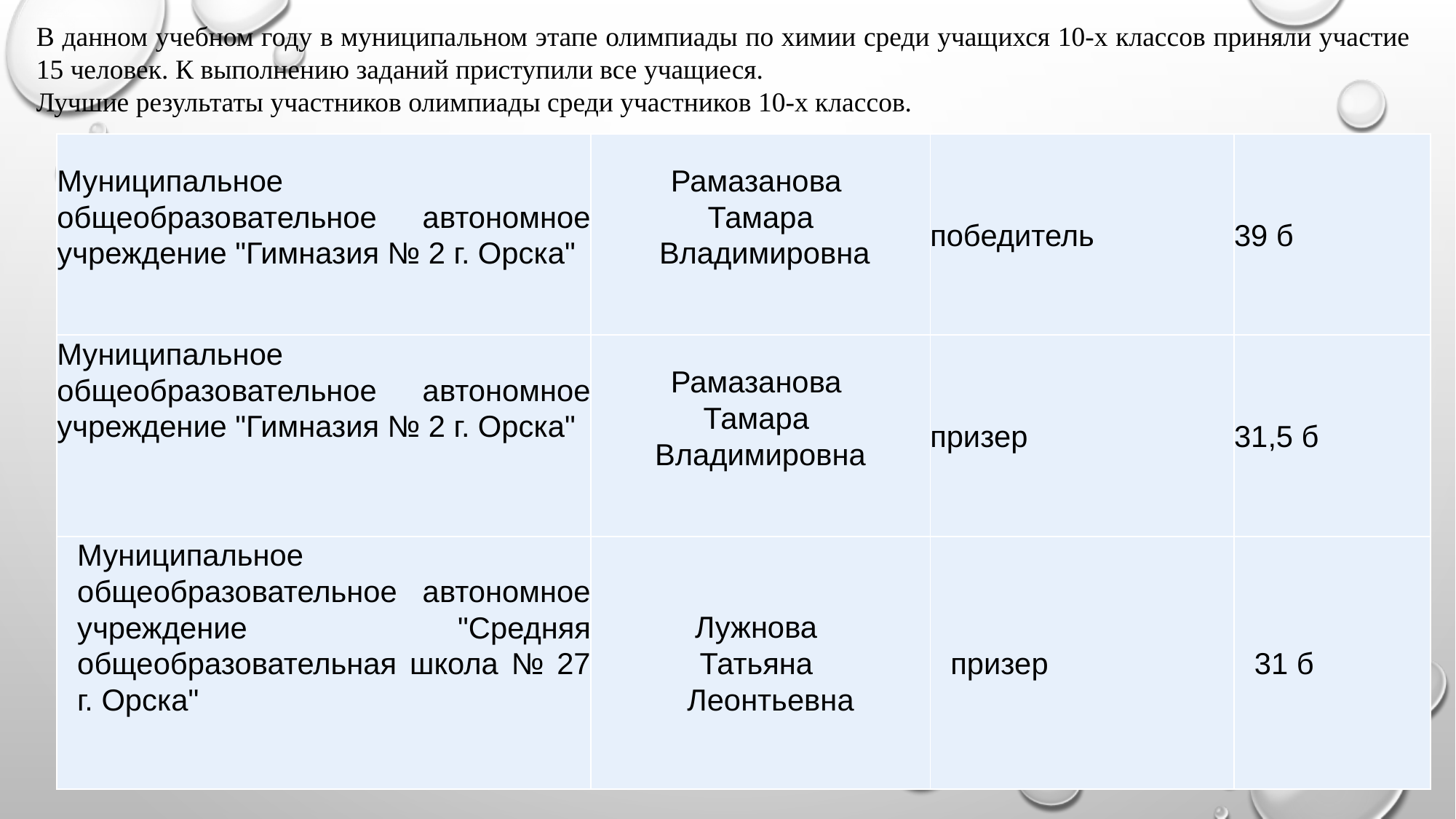

В данном учебном году в муниципальном этапе олимпиады по химии среди учащихся 10-х классов приняли участие 15 человек. К выполнению заданий приступили все учащиеся.
Лучшие результаты участников олимпиады среди участников 10-х классов.
| Муниципальное общеобразовательное автономное учреждение "Гимназия № 2 г. Орска" | Рамазанова Тамара Владимировна | победитель | 39 б |
| --- | --- | --- | --- |
| Муниципальное общеобразовательное автономное учреждение "Гимназия № 2 г. Орска" | Рамазанова Тамара Владимировна | призер | 31,5 б |
| Муниципальное общеобразовательное автономное учреждение "Средняя общеобразовательная школа № 27 г. Орска" | Лужнова Татьяна Леонтьевна | призер | 31 б |